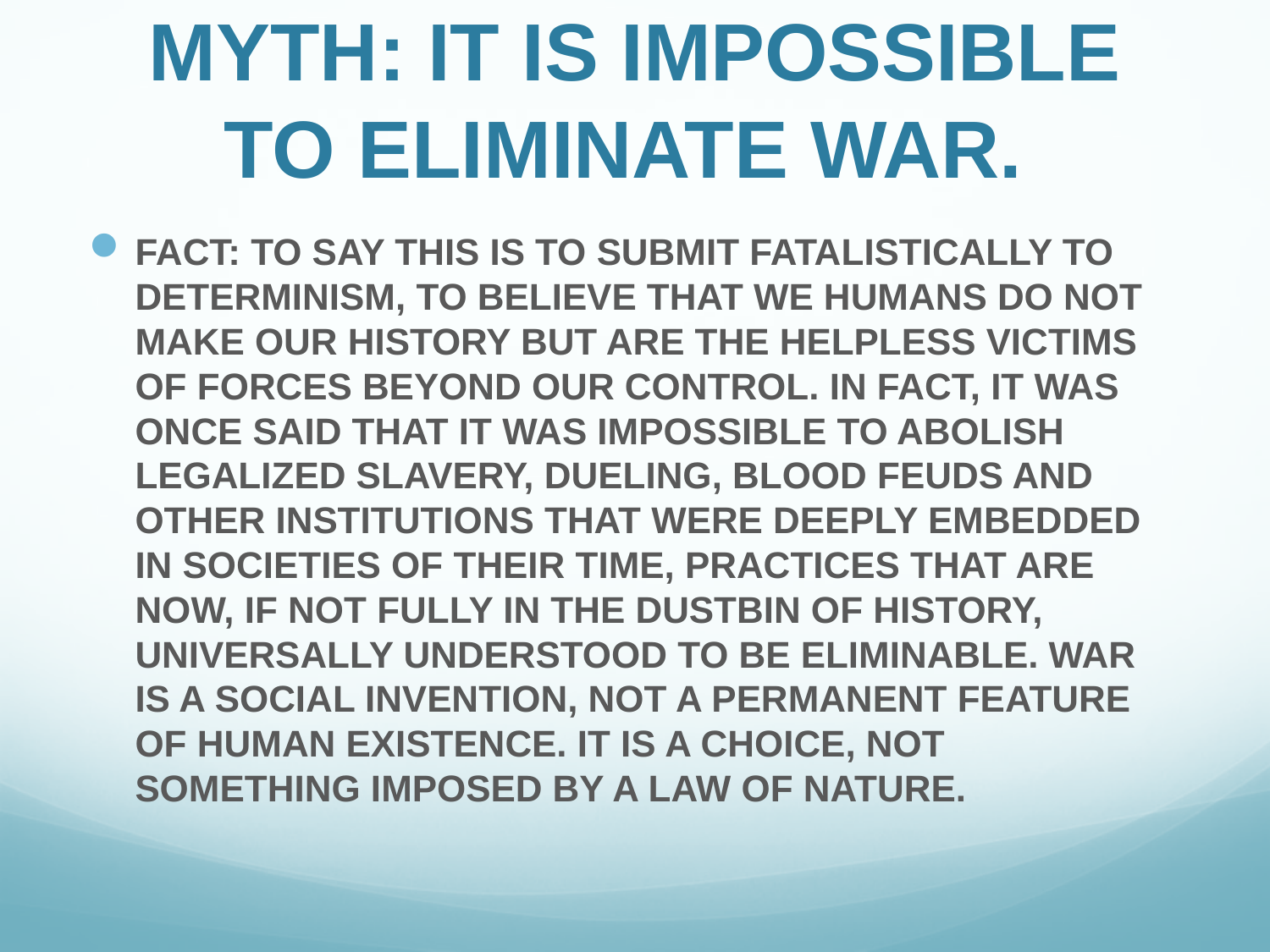

# MYTH: IT IS IMPOSSIBLE TO ELIMINATE WAR.
FACT: TO SAY THIS IS TO SUBMIT FATALISTICALLY TO DETERMINISM, TO BELIEVE THAT WE HUMANS DO NOT MAKE OUR HISTORY BUT ARE THE HELPLESS VICTIMS OF FORCES BEYOND OUR CONTROL. IN FACT, IT WAS ONCE SAID THAT IT WAS IMPOSSIBLE TO ABOLISH LEGALIZED SLAVERY, DUELING, BLOOD FEUDS AND OTHER INSTITUTIONS THAT WERE DEEPLY EMBEDDED IN SOCIETIES OF THEIR TIME, PRACTICES THAT ARE NOW, IF NOT FULLY IN THE DUSTBIN OF HISTORY, UNIVERSALLY UNDERSTOOD TO BE ELIMINABLE. WAR IS A SOCIAL INVENTION, NOT A PERMANENT FEATURE OF HUMAN EXISTENCE. IT IS A CHOICE, NOT SOMETHING IMPOSED BY A LAW OF NATURE.